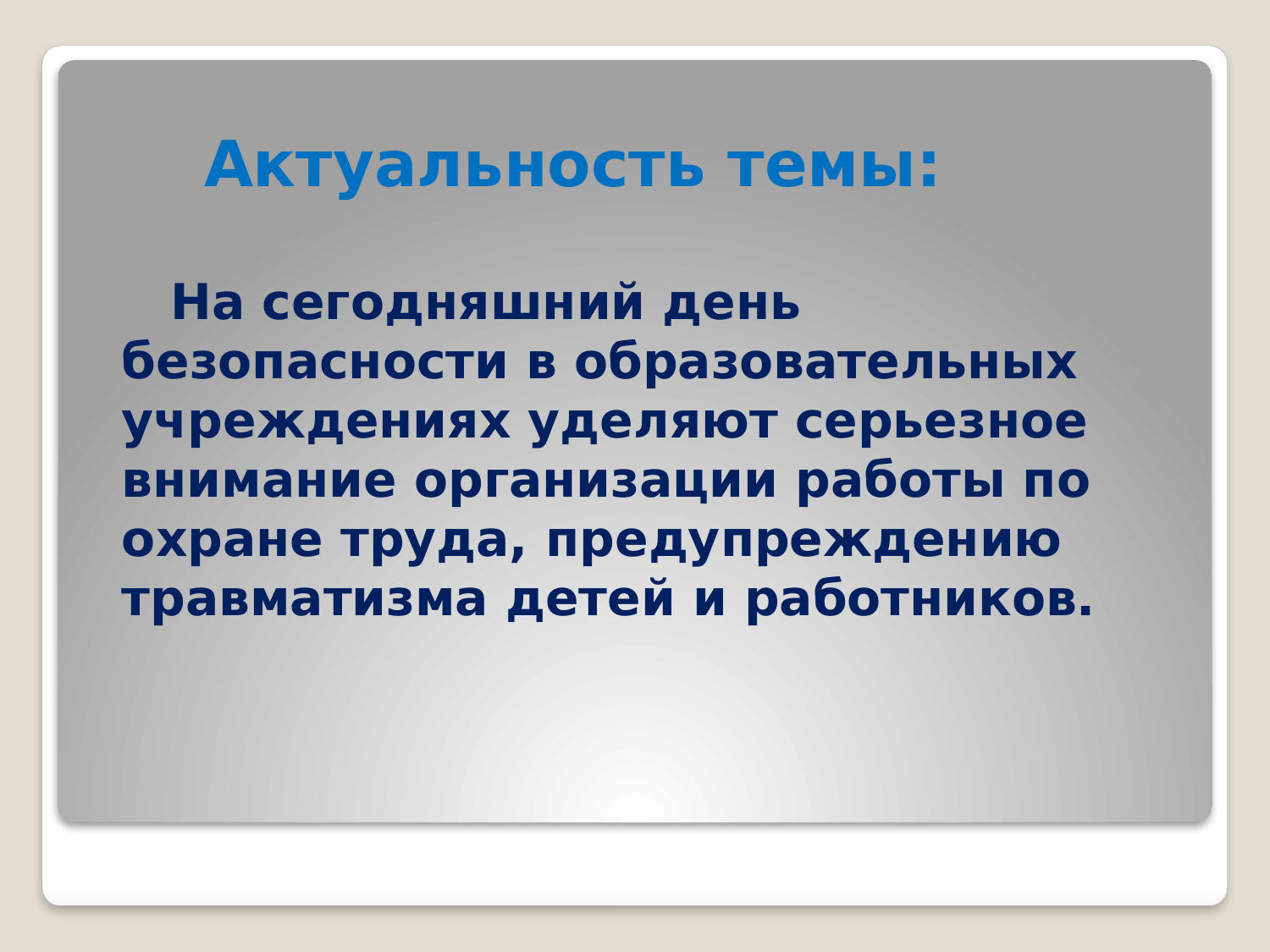

# Актуальность темы:
     На сегодняшний день безопасности в образовательных учреждениях уделяют серьезное внимание организации работы по охране труда, предупреждению травматизма детей и работников.